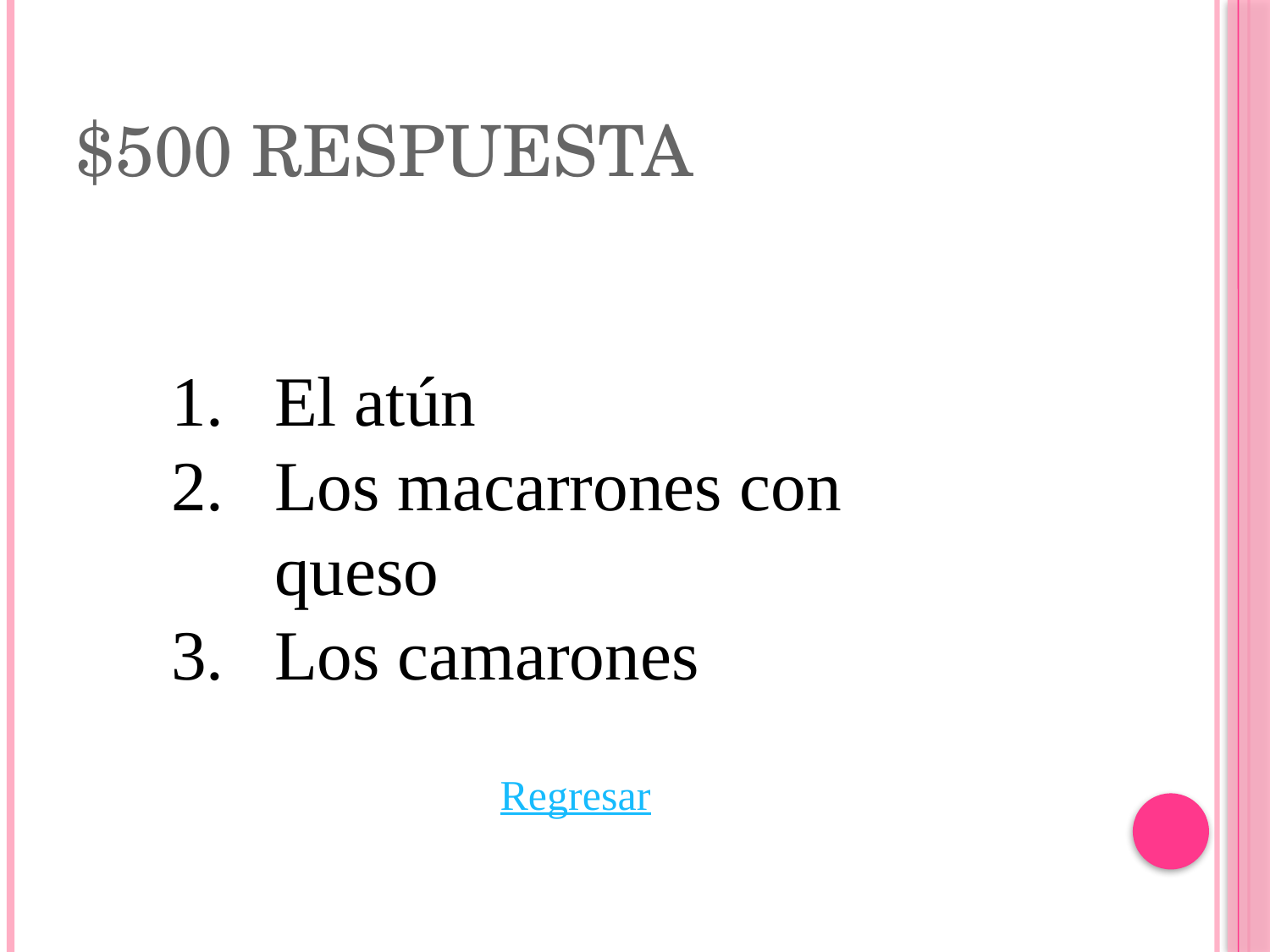

# $500 Respuesta
El atún
Los macarrones con queso
Los camarones
Regresar